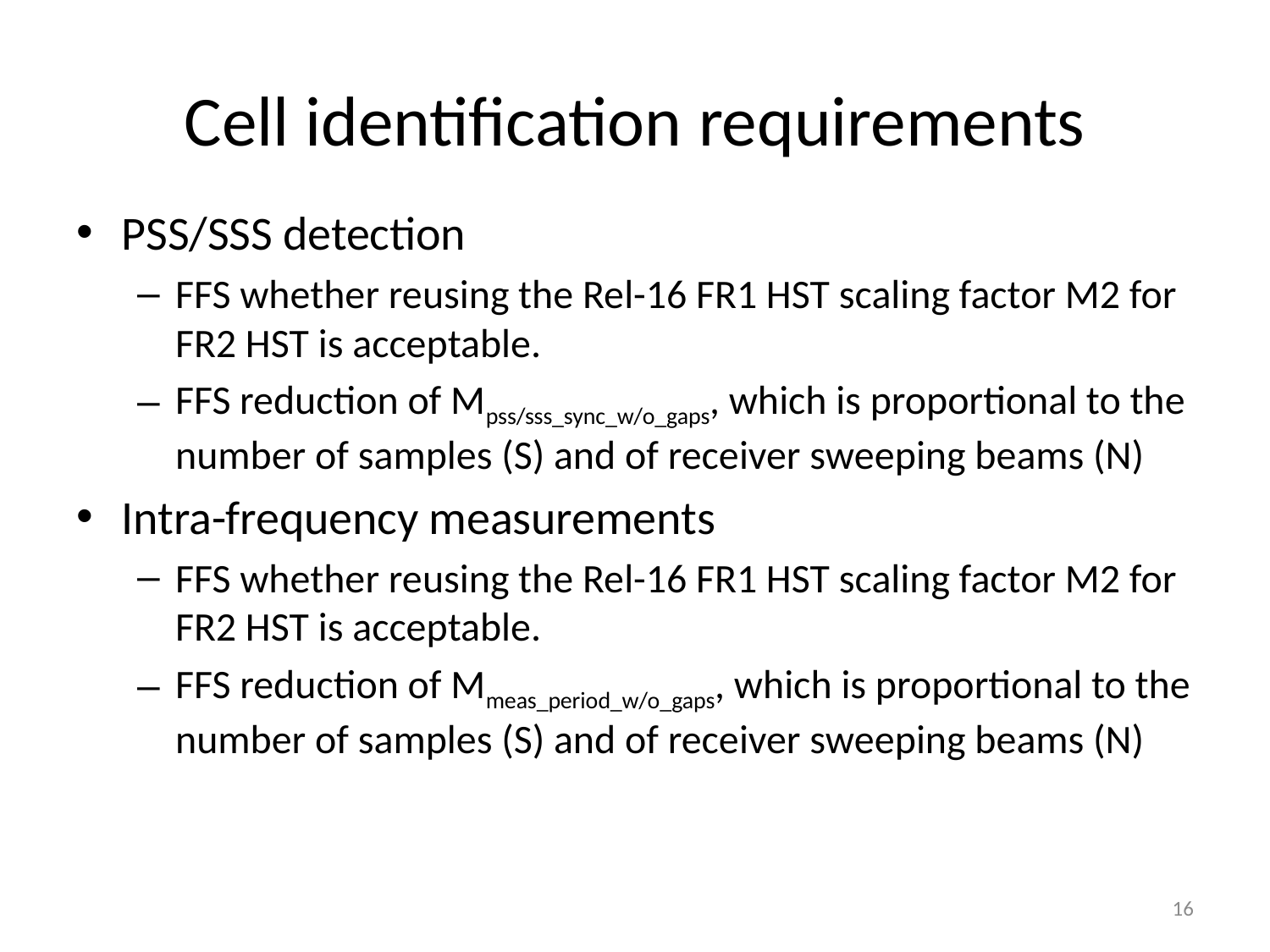

# Cell identification requirements
PSS/SSS detection
FFS whether reusing the Rel-16 FR1 HST scaling factor M2 for FR2 HST is acceptable.
FFS reduction of Mpss/sss_sync_w/o_gaps, which is proportional to the number of samples (S) and of receiver sweeping beams (N)
Intra-frequency measurements
FFS whether reusing the Rel-16 FR1 HST scaling factor M2 for FR2 HST is acceptable.
FFS reduction of Mmeas_period_w/o_gaps, which is proportional to the number of samples (S) and of receiver sweeping beams (N)
16